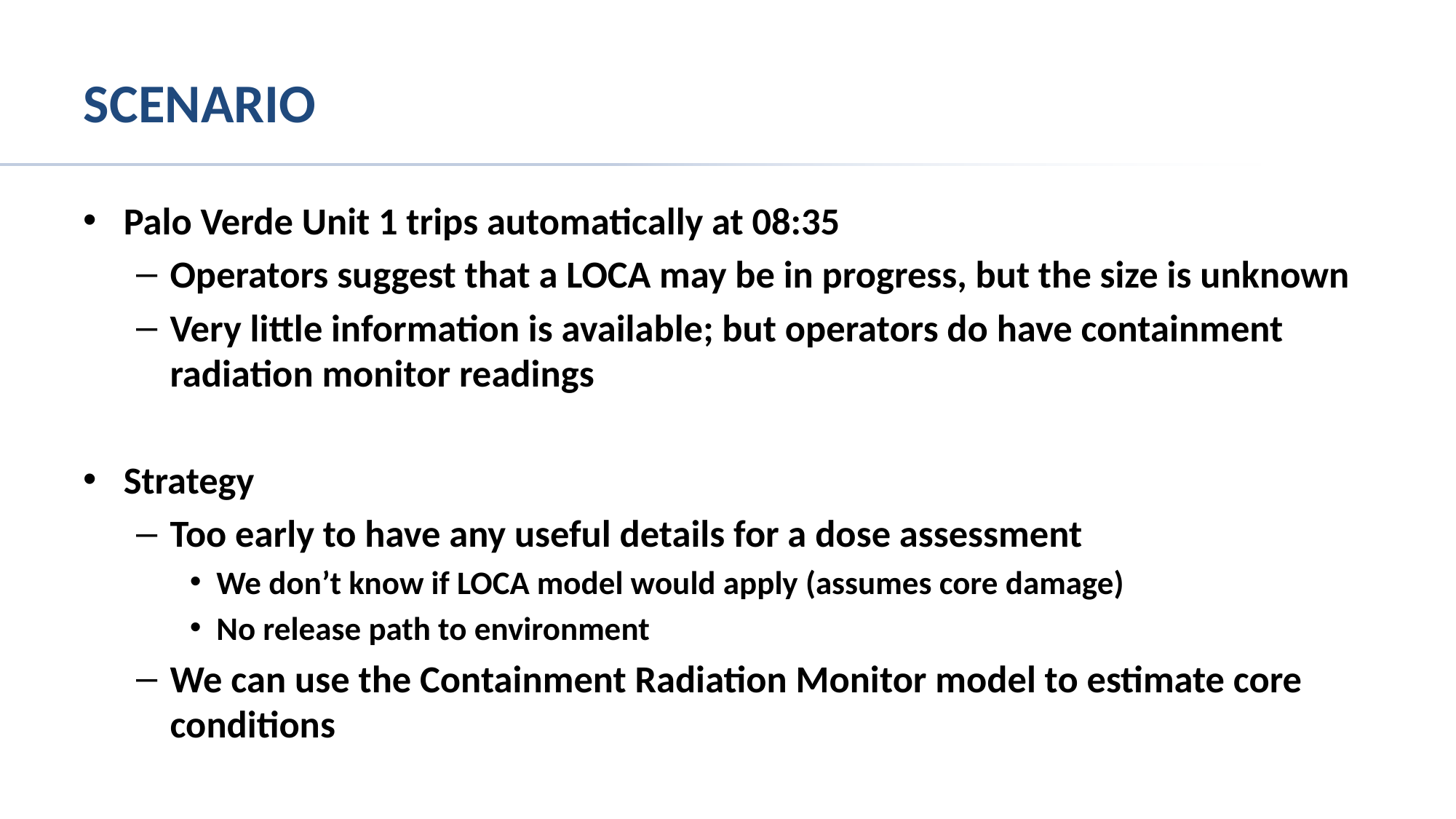

# Scenario
Palo Verde Unit 1 trips automatically at 08:35
Operators suggest that a LOCA may be in progress, but the size is unknown
Very little information is available; but operators do have containment radiation monitor readings

Strategy
Too early to have any useful details for a dose assessment
We don’t know if LOCA model would apply (assumes core damage)
No release path to environment
We can use the Containment Radiation Monitor model to estimate core conditions